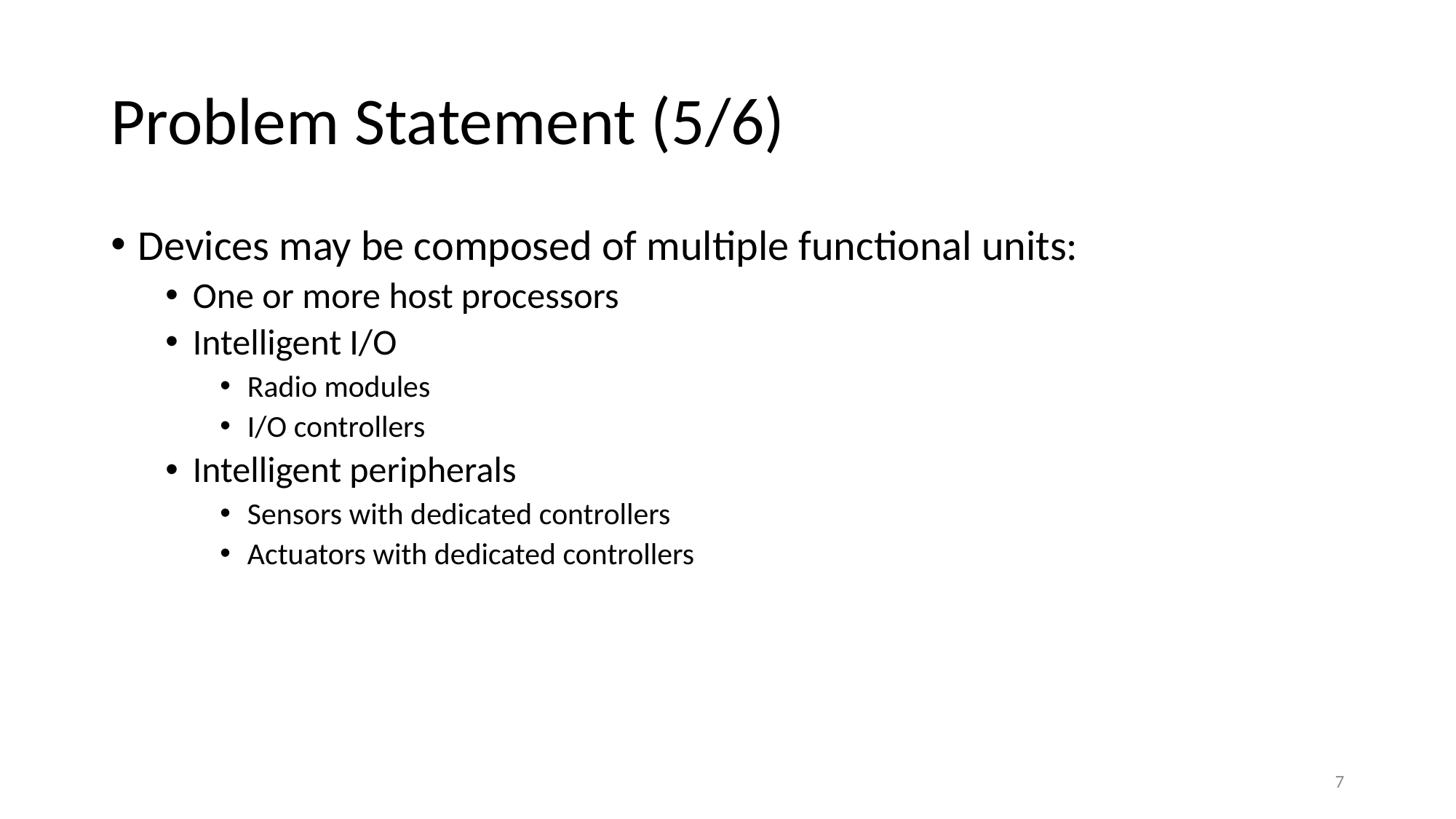

# Problem Statement (5/6)
Devices may be composed of multiple functional units:
One or more host processors
Intelligent I/O
Radio modules
I/O controllers
Intelligent peripherals
Sensors with dedicated controllers
Actuators with dedicated controllers
7